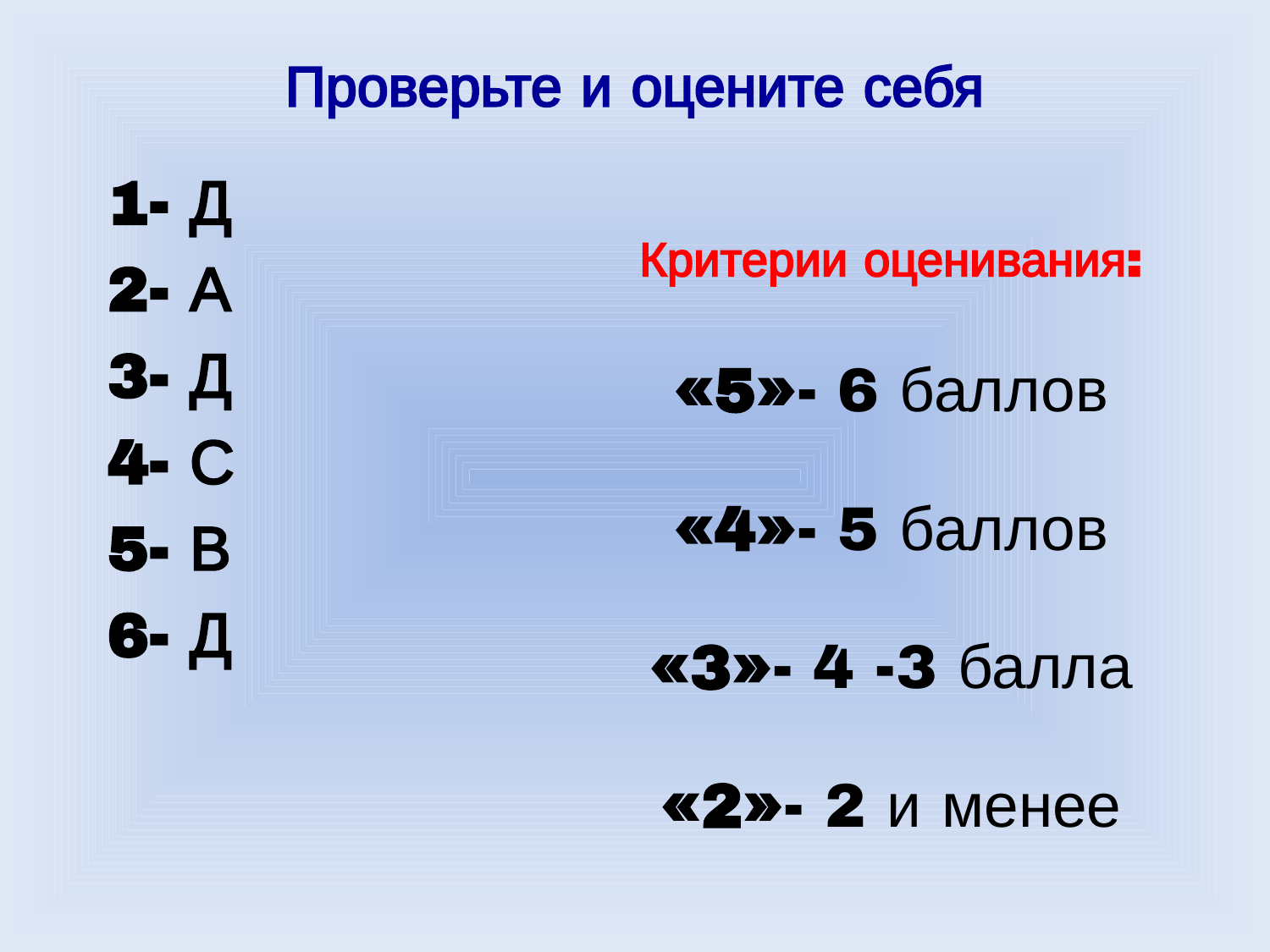

# Проверьте и оцените себя
1- Д
2- А
3- Д
4- С
5- В
6- Д

Критерии оценивания:
«5»- 6 баллов
«4»- 5 баллов
«3»- 4 -3 балла
«2»- 2 и менее